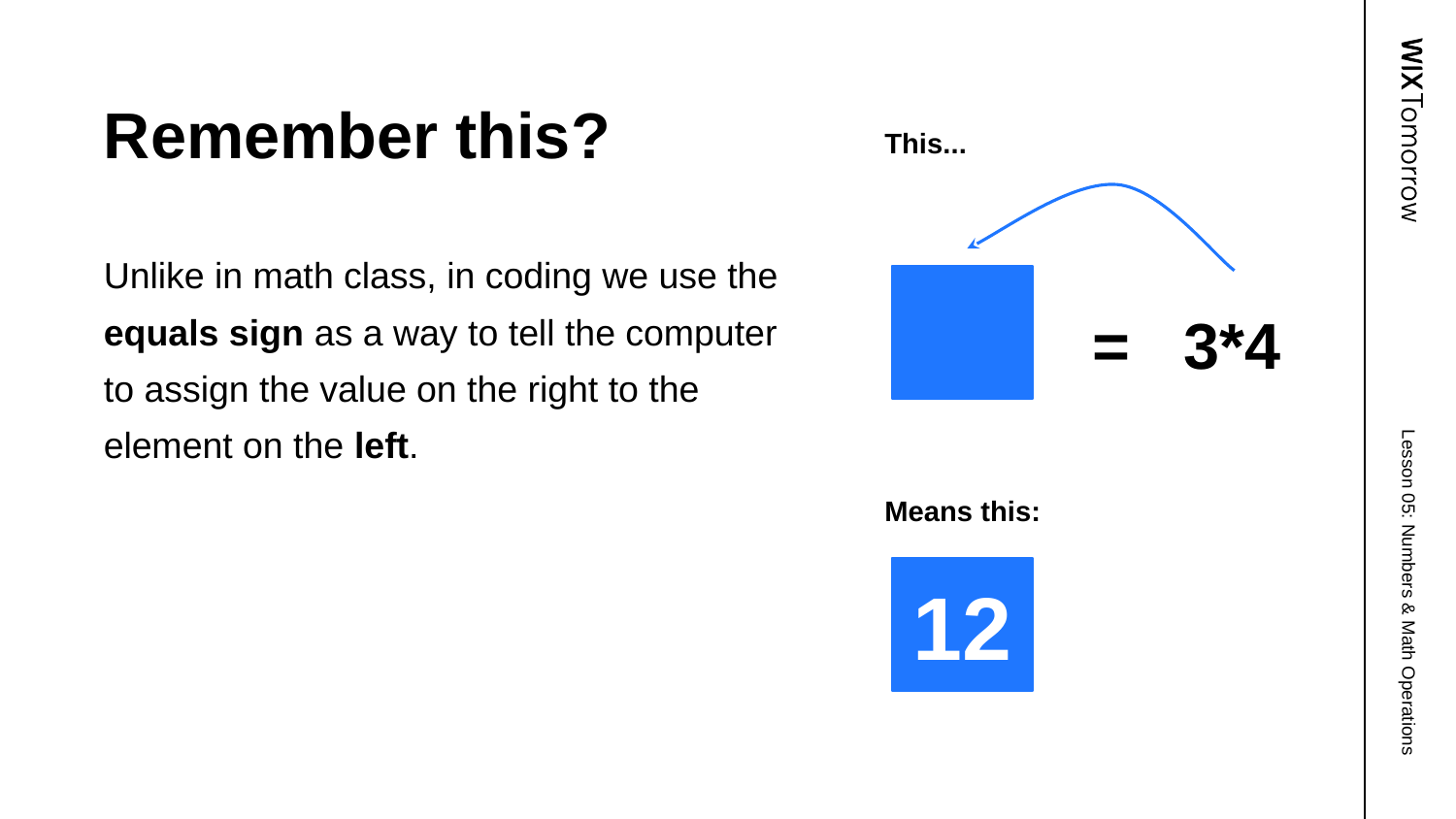

# Remember this?
This...

Unlike in math class, in coding we use the equals sign as a way to tell the computer to assign the value on the right to the element on the left.

=   3*4
Means this:
12